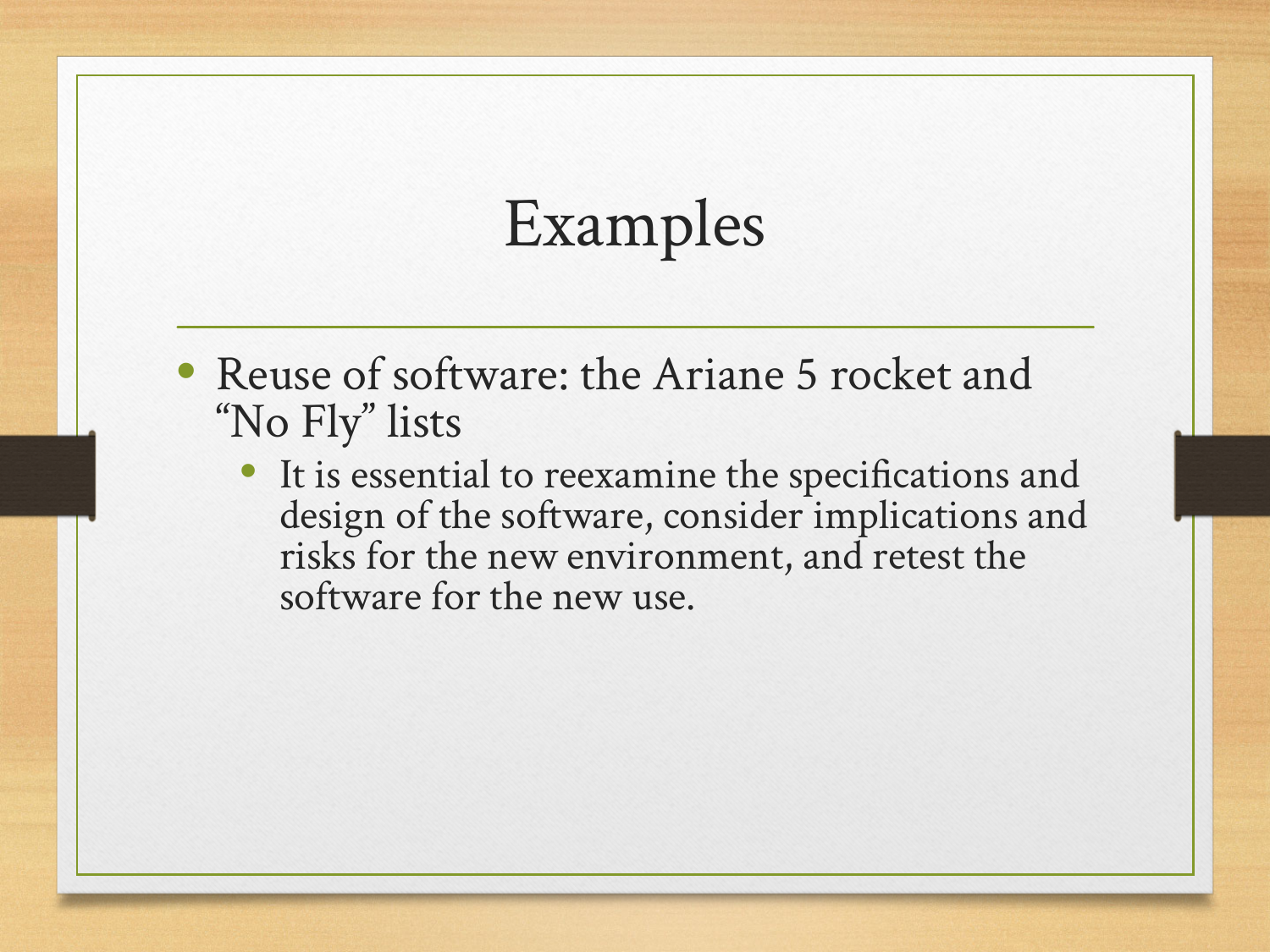

# Examples
Reuse of software: the Ariane 5 rocket and
“No Fly” lists
It is essential to reexamine the specifications and design of the software, consider implications and risks for the new environment, and retest the software for the new use.